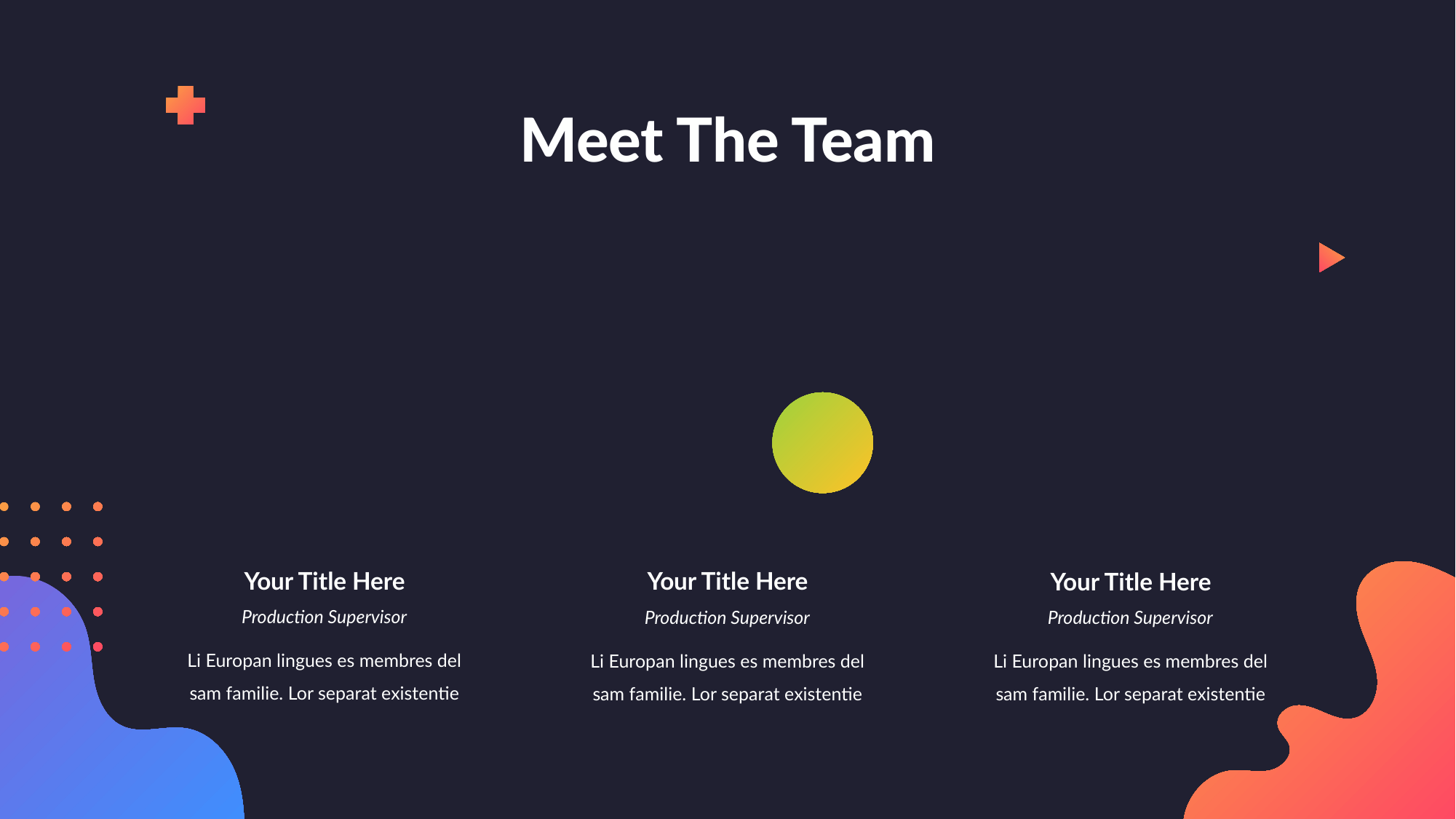

Meet The Team

Your Title Here
Your Title Here
Your Title Here

Production Supervisor
Production Supervisor
Production Supervisor
Li Europan lingues es membres del sam familie. Lor separat existentie
Li Europan lingues es membres del sam familie. Lor separat existentie
Li Europan lingues es membres del sam familie. Lor separat existentie